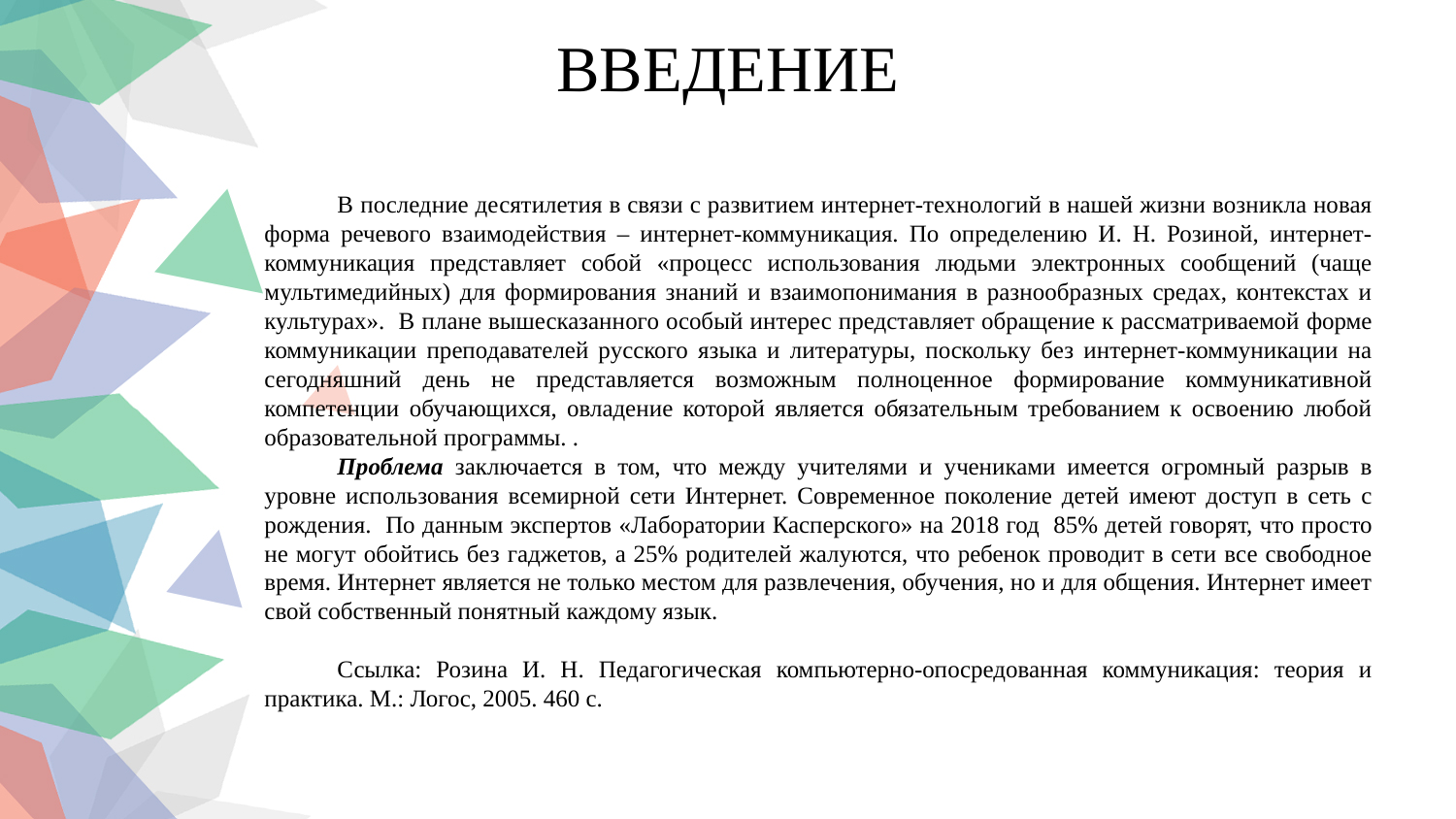

ВВЕДЕНИЕ
В последние десятилетия в связи с развитием интернет-технологий в нашей жизни возникла новая форма речевого взаимодействия – интернет-коммуникация. По определению И. Н. Розиной, интернет-коммуникация представляет собой «процесс использования людьми электронных сообщений (чаще мультимедийных) для формирования знаний и взаимопонимания в разнообразных средах, контекстах и культурах».  В плане вышесказанного особый интерес представляет обращение к рассматриваемой форме коммуникации преподавателей русского языка и литературы, поскольку без интернет-коммуникации на сегодняшний день не представляется возможным полноценное формирование коммуникативной компетенции обучающихся, овладение которой является обязательным требованием к освоению любой образовательной программы. .
Проблема заключается в том, что между учителями и учениками имеется огромный разрыв в уровне использования всемирной сети Интернет. Современное поколение детей имеют доступ в сеть с рождения.  По данным экспертов «Лаборатории Касперского» на 2018 год  85% детей говорят, что просто не могут обойтись без гаджетов, а 25% родителей жалуются, что ребенок проводит в сети все свободное время. Интернет является не только местом для развлечения, обучения, но и для общения. Интернет имеет свой собственный понятный каждому язык.

Ссылка: Розина И. Н. Педагогическая компьютерно-опосредованная коммуникация: теория и практика. М.: Логос, 2005. 460 с.